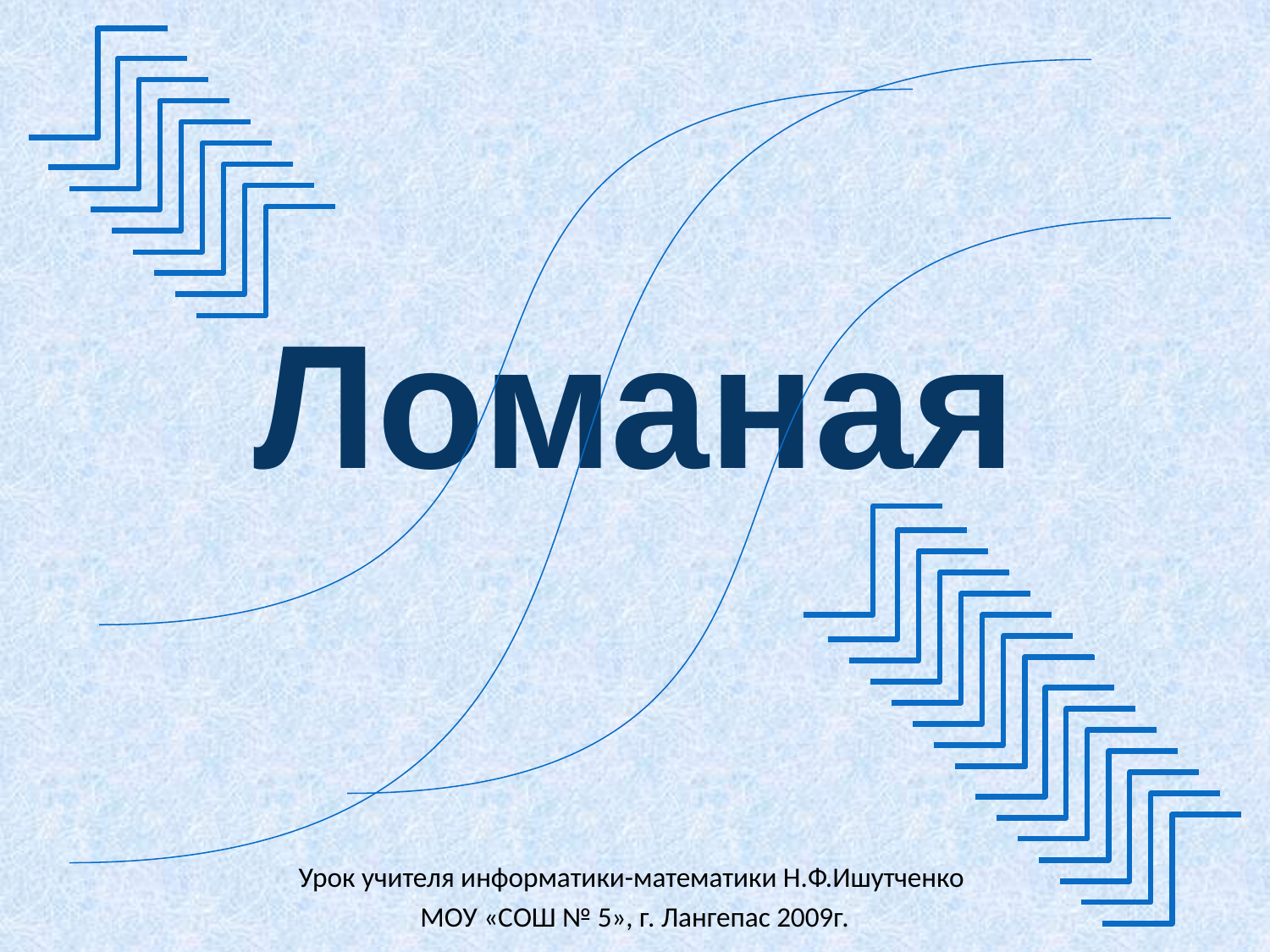

# Ломаная
Урок учителя информатики-математики Н.Ф.Ишутченко
МОУ «СОШ № 5», г. Лангепас 2009г.